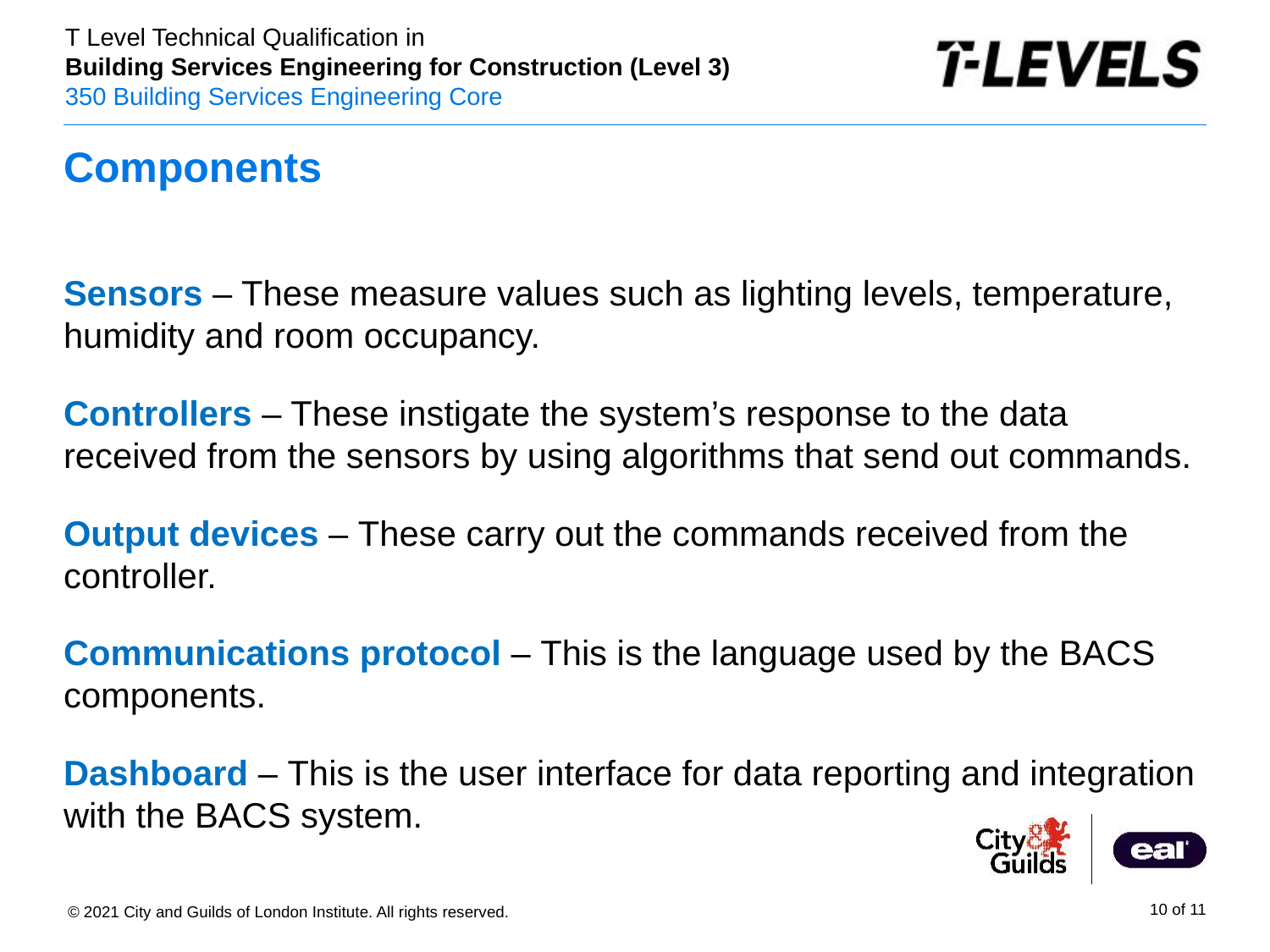

# Components

Sensors – These measure values such as lighting levels, temperature, humidity and room occupancy.
Controllers – These instigate the system’s response to the data received from the sensors by using algorithms that send out commands.
Output devices – These carry out the commands received from the controller.
Communications protocol – This is the language used by the BACS  components.
Dashboard – This is the user interface for data reporting and integration with the BACS system.